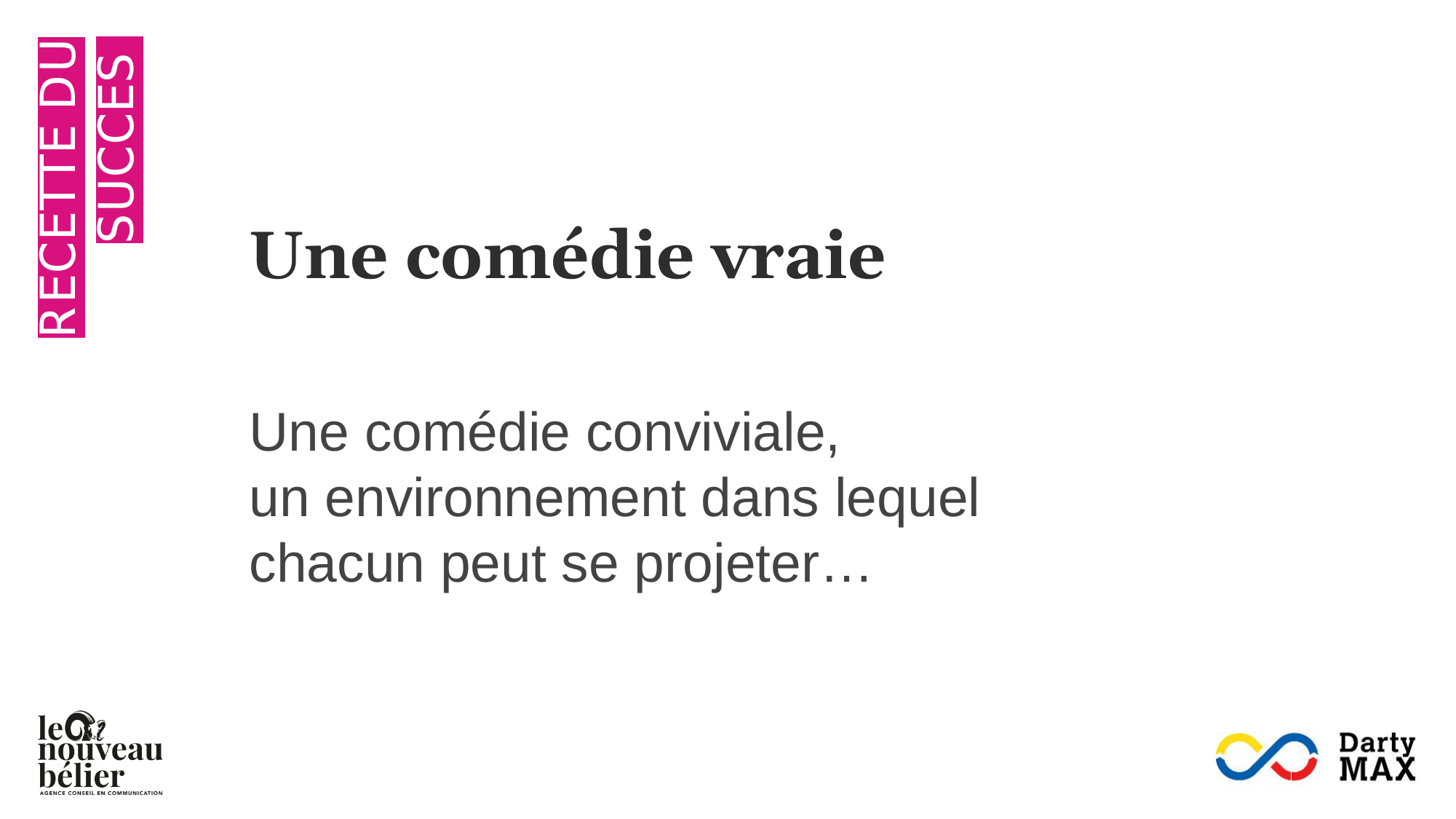

Une comédie vraie

RECETTE DU SUCCES
Une comédie conviviale,
un environnement dans lequel
chacun peut se projeter…